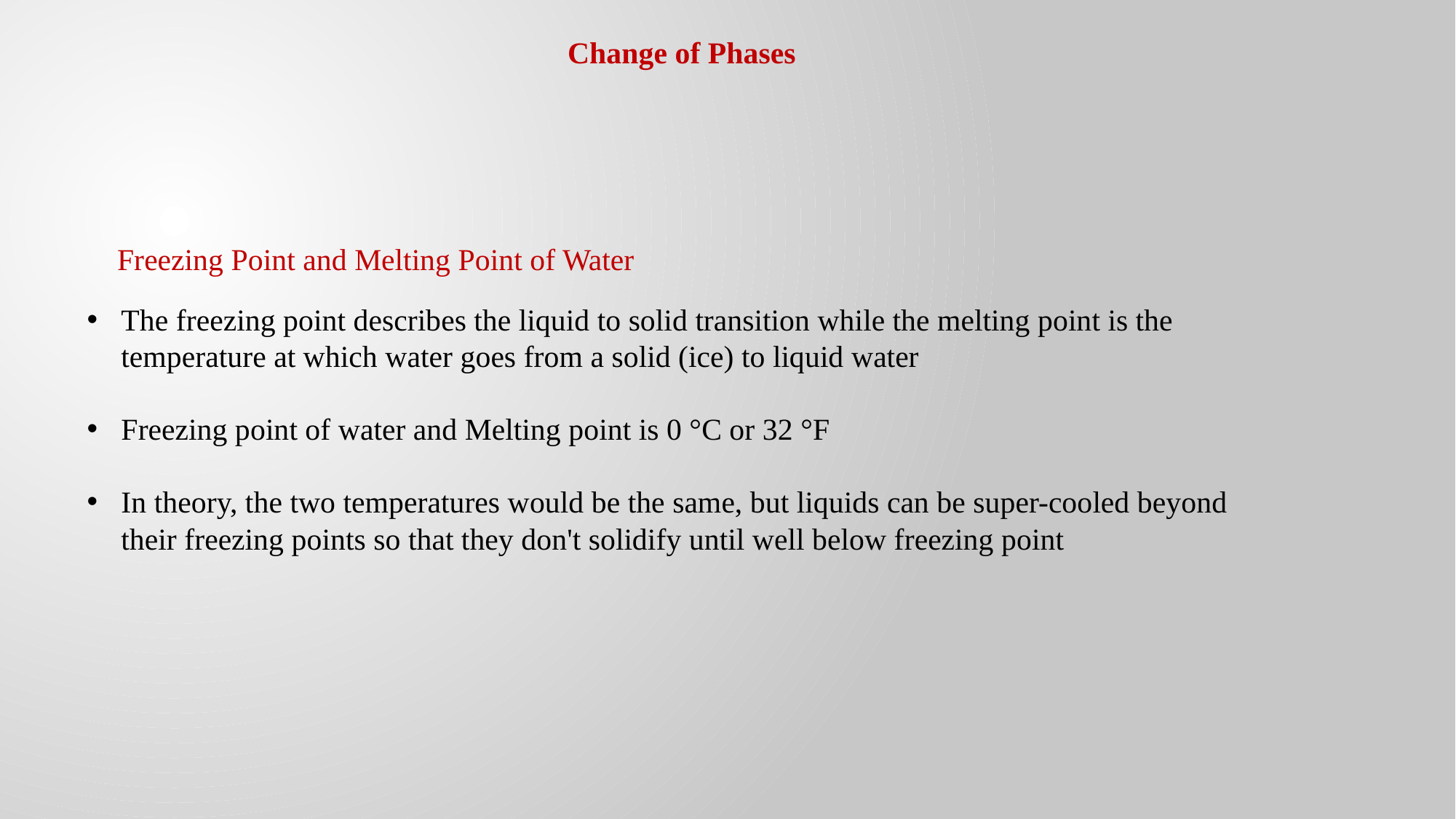

Change of Phases
Freezing Point and Melting Point of Water
The freezing point describes the liquid to solid transition while the melting point is the temperature at which water goes from a solid (ice) to liquid water

Freezing point of water and Melting point is 0 °C or 32 °F

In theory, the two temperatures would be the same, but liquids can be super-cooled beyond their freezing points so that they don't solidify until well below freezing point